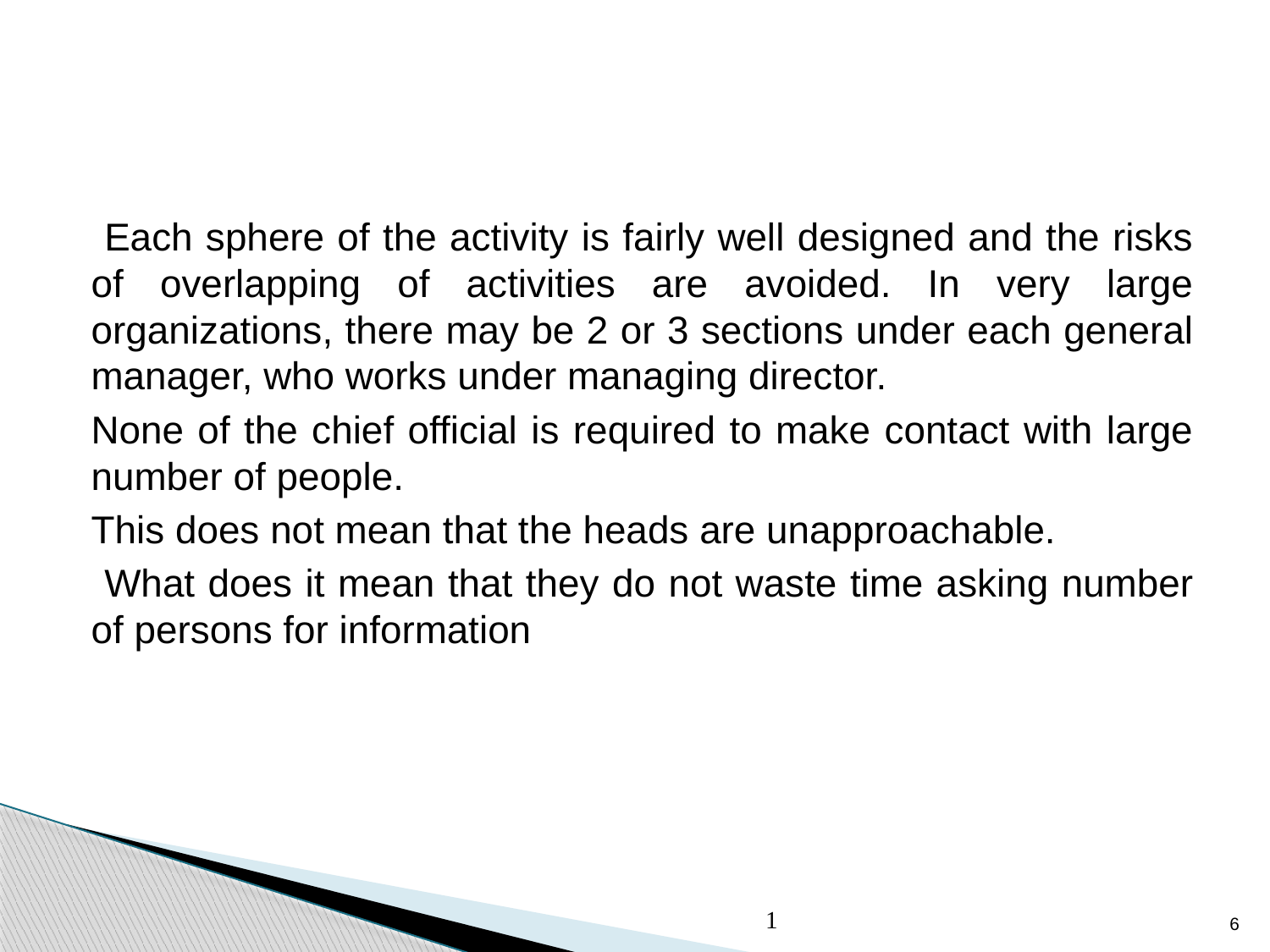

Each sphere of the activity is fairly well designed and the risks of overlapping of activities are avoided. In very large organizations, there may be 2 or 3 sections under each general manager, who works under managing director.
None of the chief official is required to make contact with large number of people.
This does not mean that the heads are unapproachable.
 What does it mean that they do not waste time asking number of persons for information

1
6